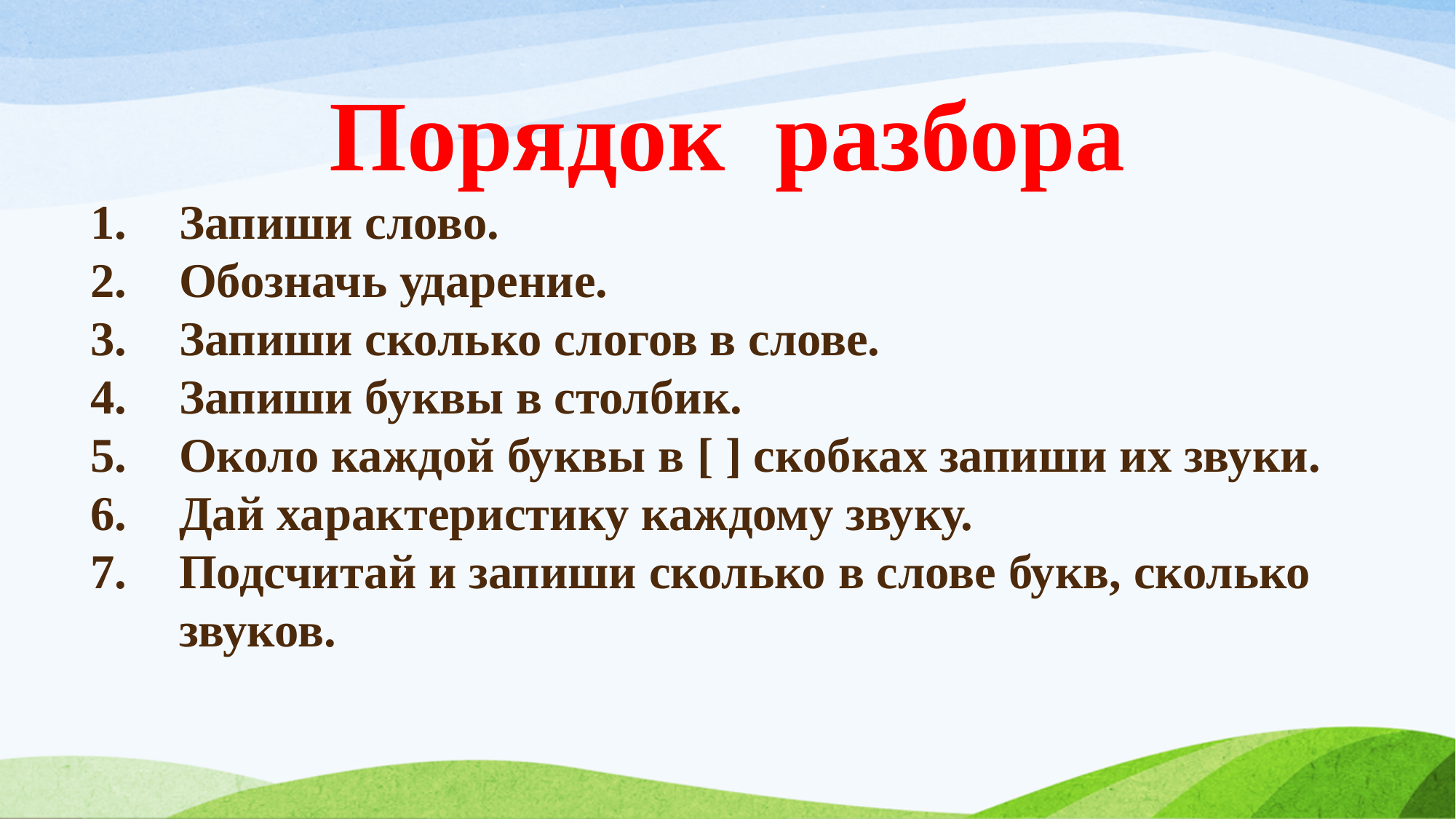

Порядок  разбора
Запиши слово.
Обозначь ударение.
Запиши сколько слогов в слове.
Запиши буквы в столбик.
Около каждой буквы в [ ] скобках запиши их звуки.
Дай характеристику каждому звуку.
Подсчитай и запиши сколько в слове букв, сколько звуков.